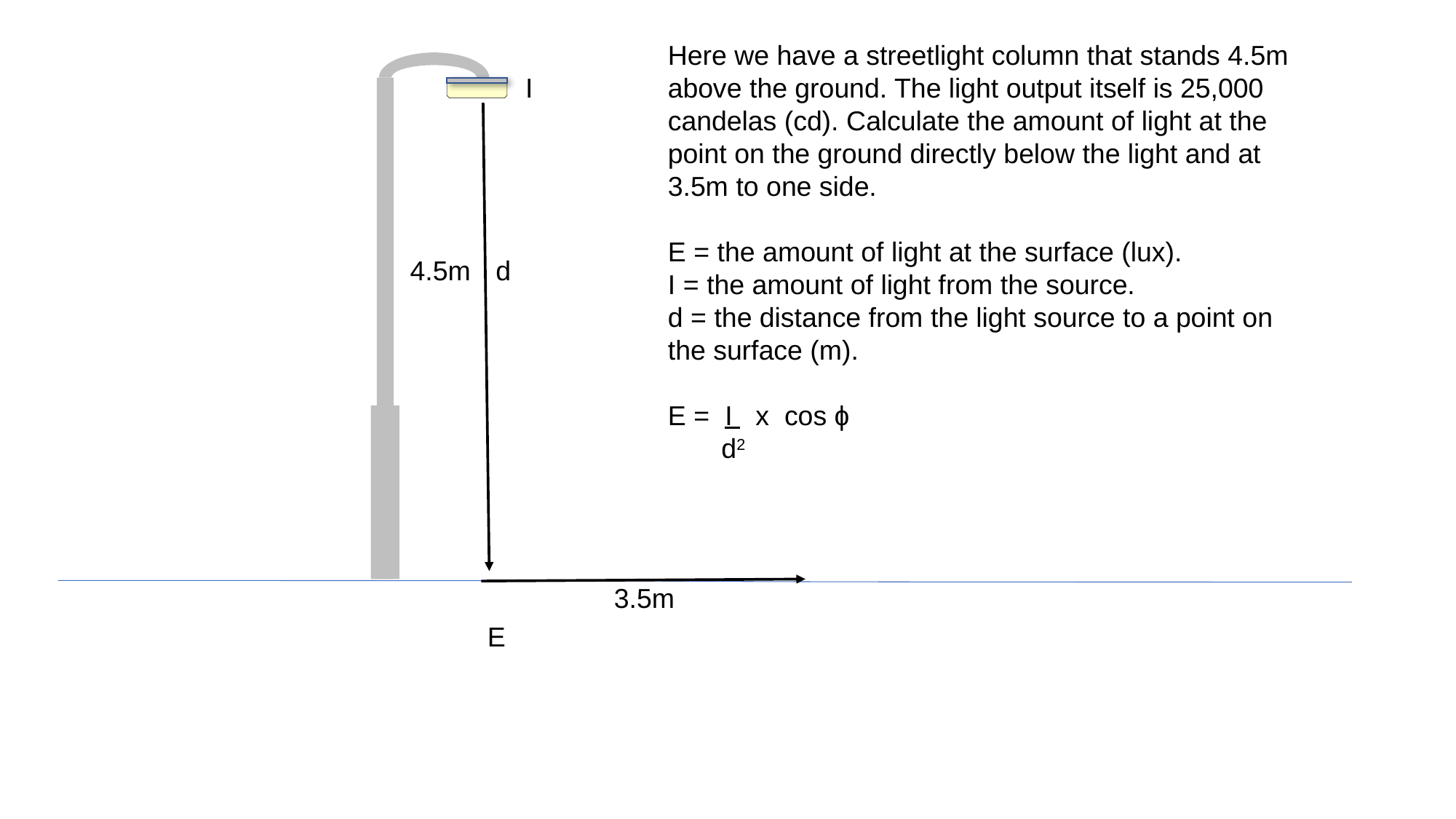

Here we have a streetlight column that stands 4.5m above the ground. The light output itself is 25,000 candelas (cd). Calculate the amount of light at the point on the ground directly below the light and at 3.5m to one side.

E = the amount of light at the surface (lux).
I = the amount of light from the source.
d = the distance from the light source to a point on the surface (m).

E =  I   x  cos ɸ
       d2

            4.5m
            I
            d
            3.5m
            E